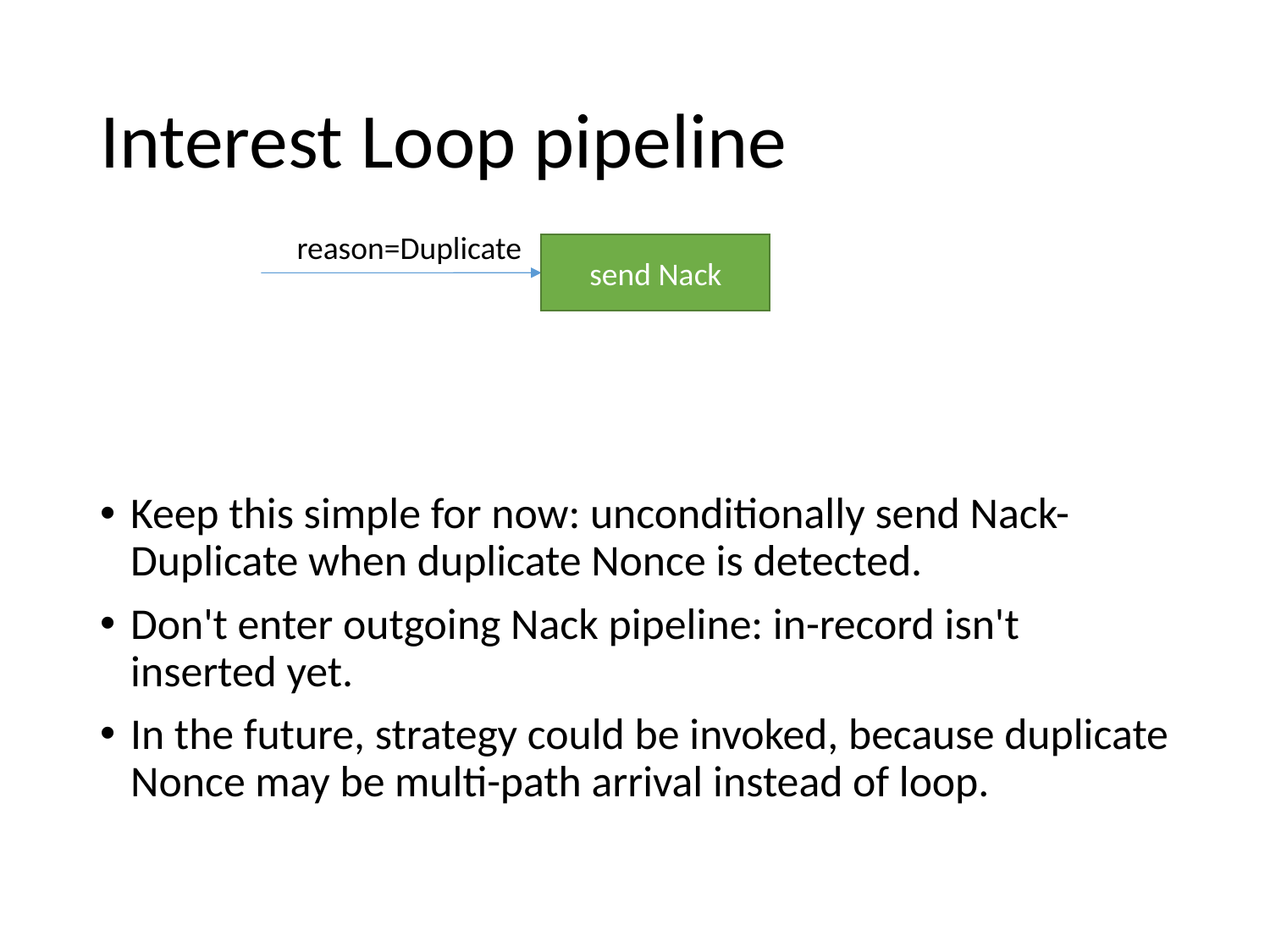

# Interest Loop pipeline
reason=Duplicate
send Nack
Keep this simple for now: unconditionally send Nack-Duplicate when duplicate Nonce is detected.
Don't enter outgoing Nack pipeline: in-record isn't inserted yet.
In the future, strategy could be invoked, because duplicate Nonce may be multi-path arrival instead of loop.